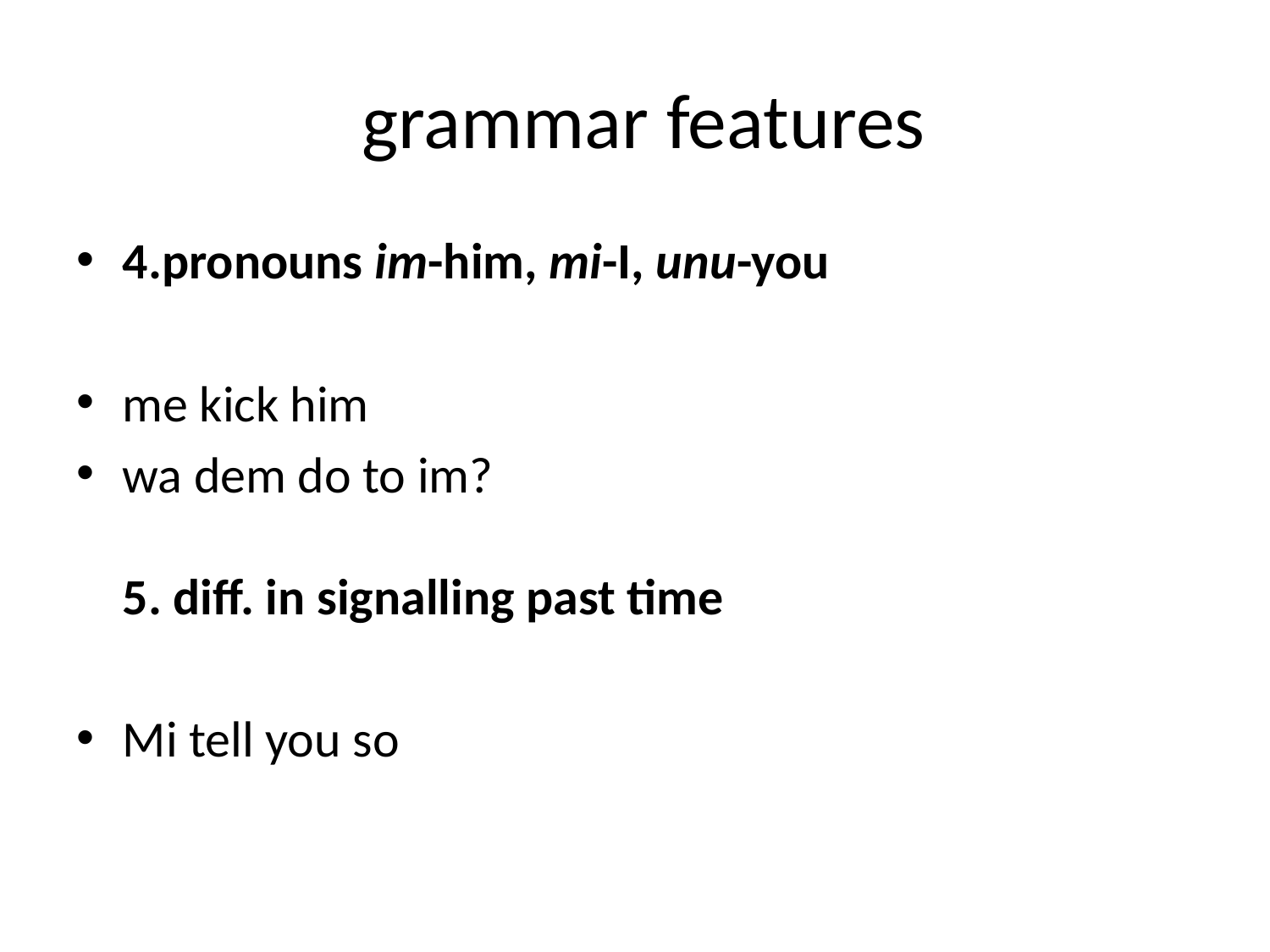

# grammar features
4.pronouns im-him, mi-I, unu-you

me kick him
wa dem do to im?
5. diff. in signalling past time

Mi tell you so